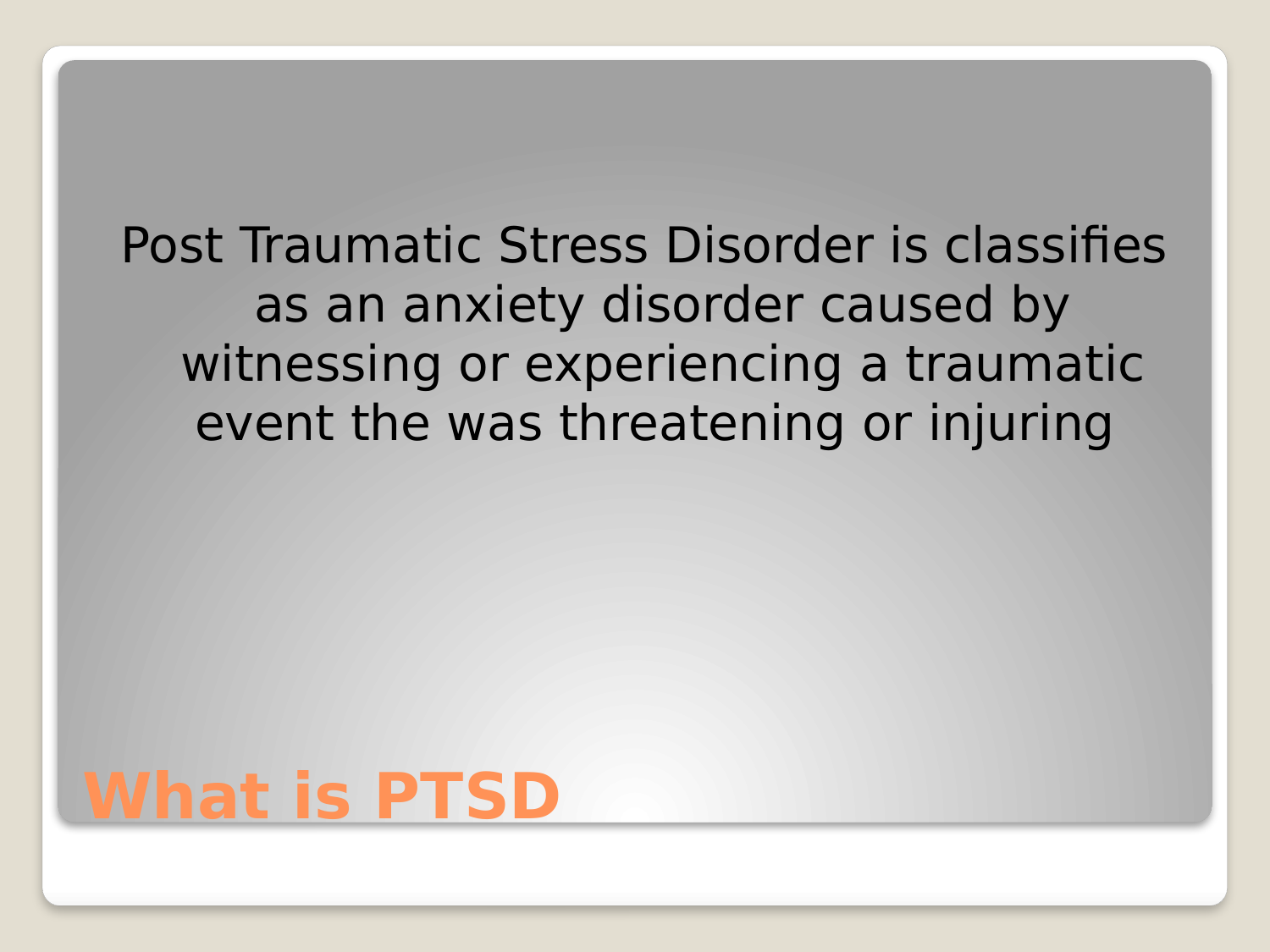

Post Traumatic Stress Disorder is classifies as an anxiety disorder caused by witnessing or experiencing a traumatic event the was threatening or injuring
# What is PTSD